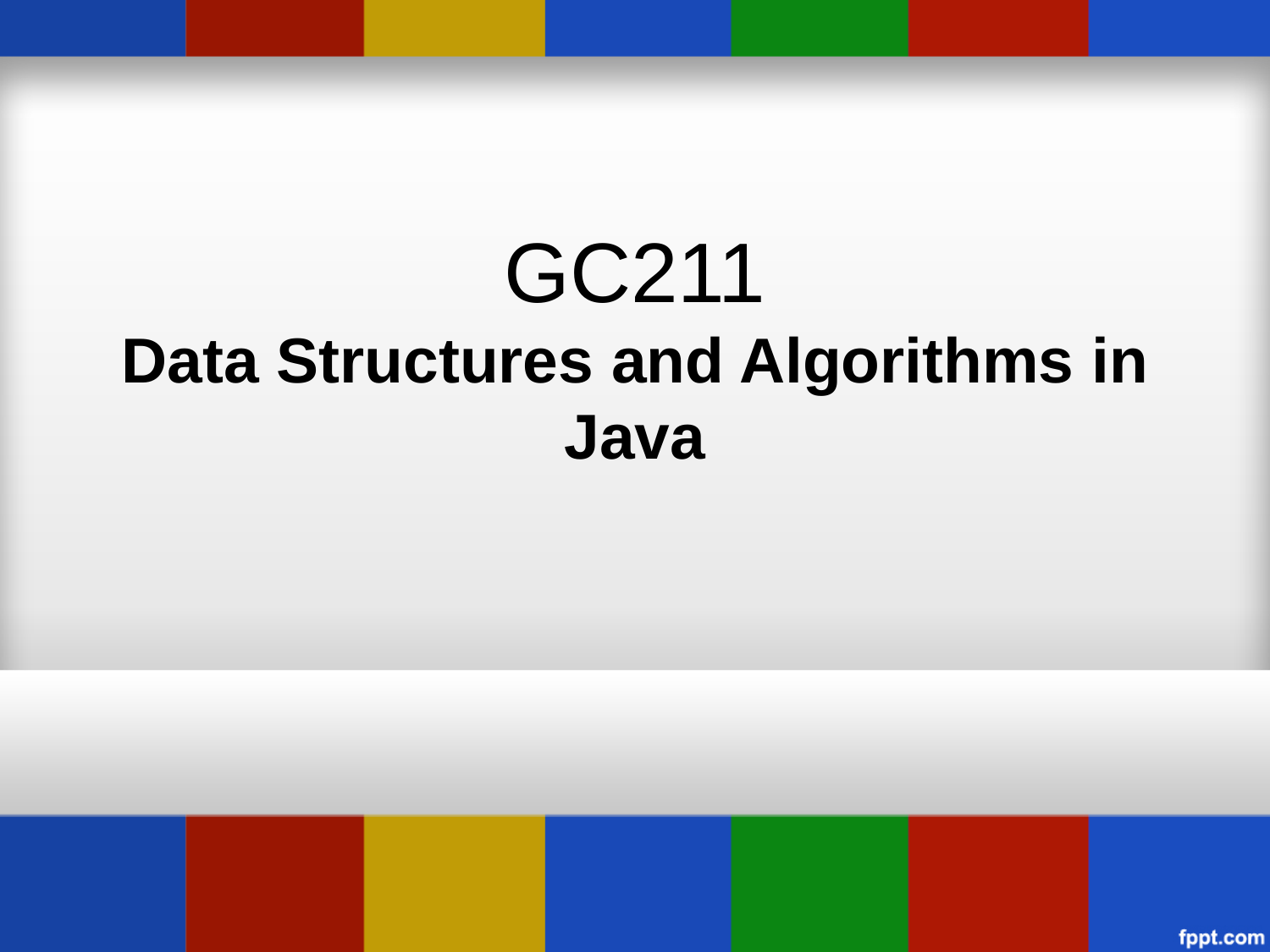

# GC211 Data Structures and Algorithms in Java